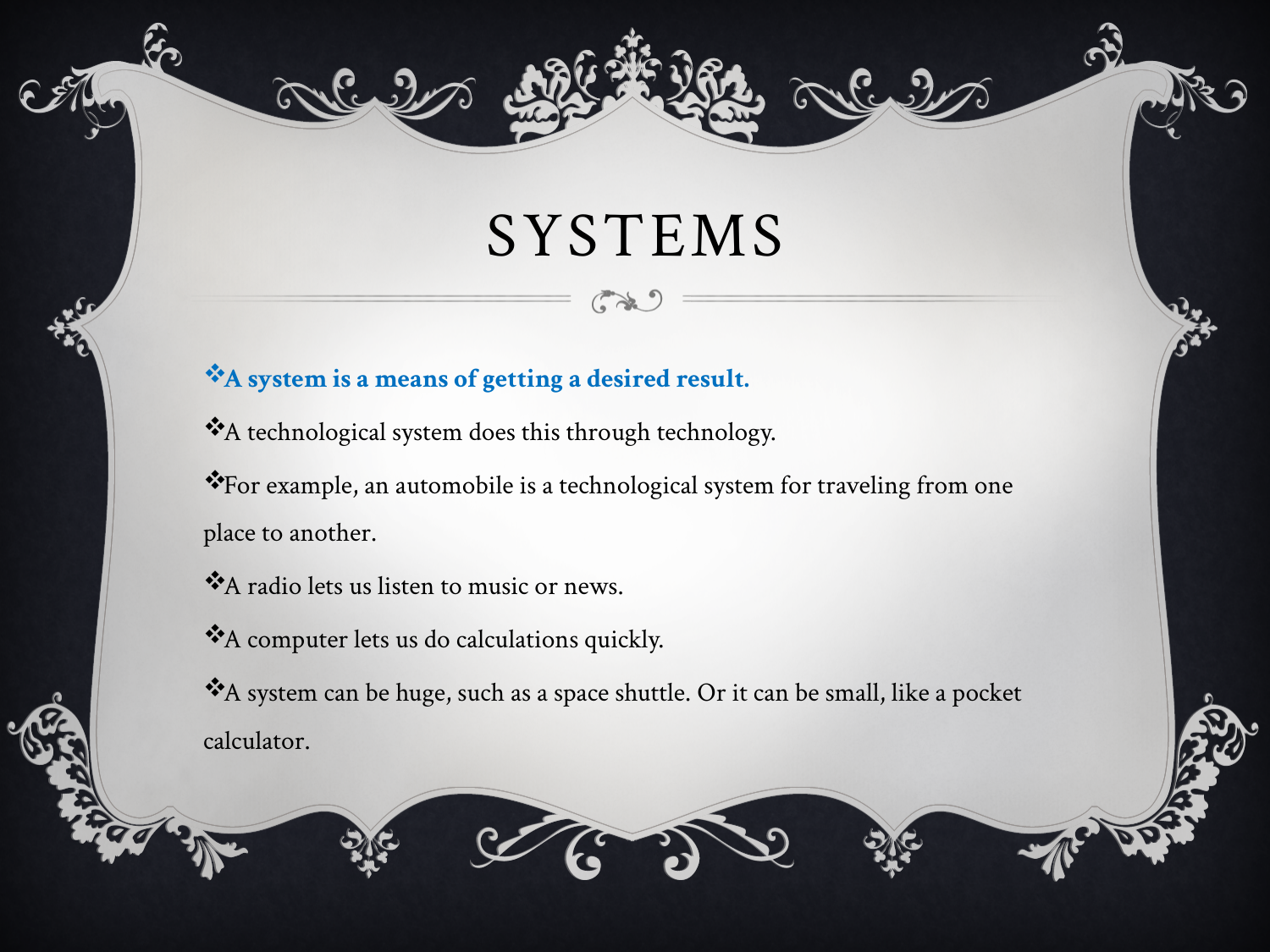

# systems
A system is a means of getting a desired result.
A technological system does this through technology.
For example, an automobile is a technological system for traveling from one place to another.
A radio lets us listen to music or news.
A computer lets us do calculations quickly.
A system can be huge, such as a space shuttle. Or it can be small, like a pocket calculator.